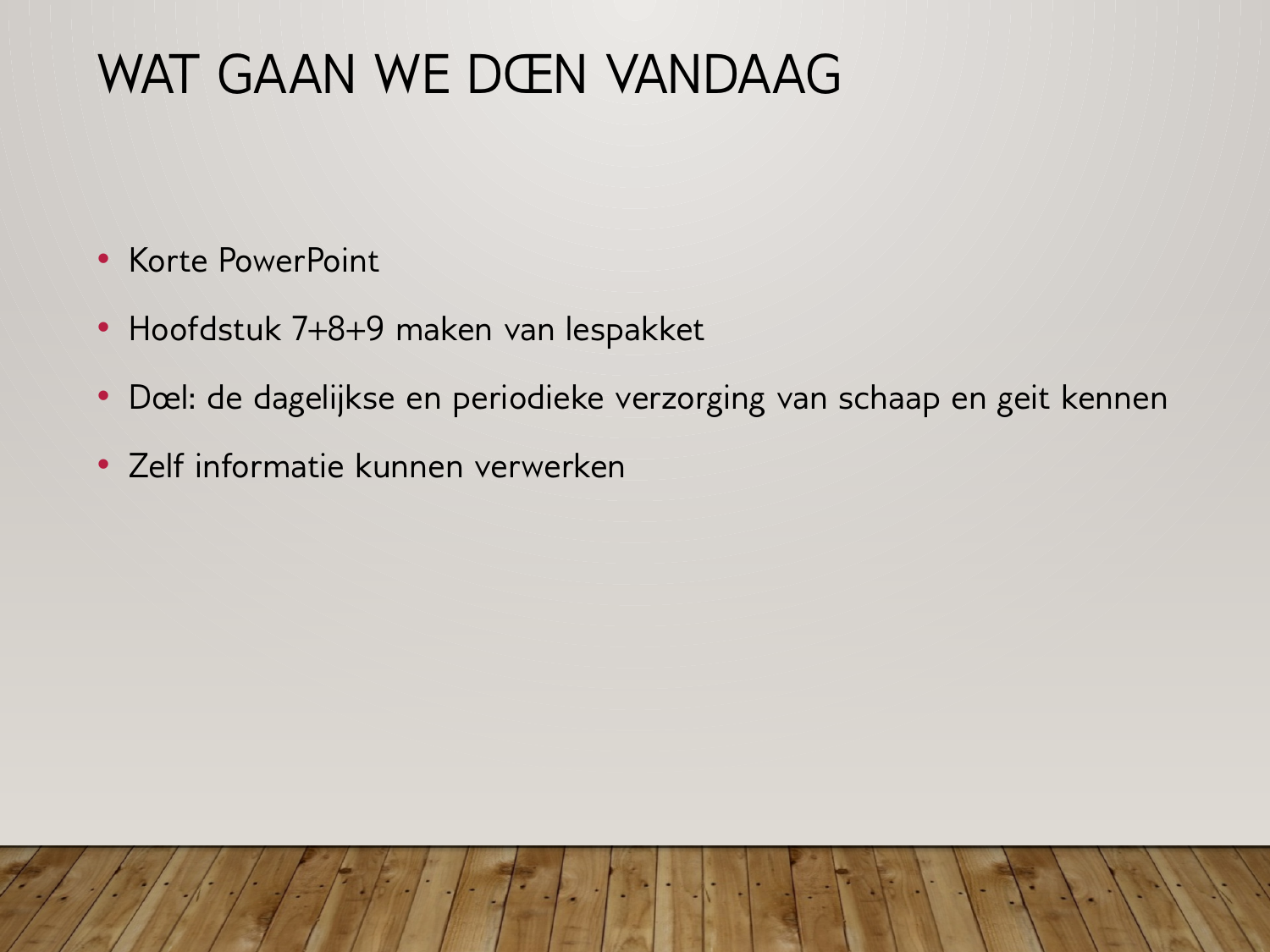

# Wat gaan we doen vandaag
Korte PowerPoint
Hoofdstuk 7+8+9 maken van lespakket
Doel: de dagelijkse en periodieke verzorging van schaap en geit kennen
Zelf informatie kunnen verwerken